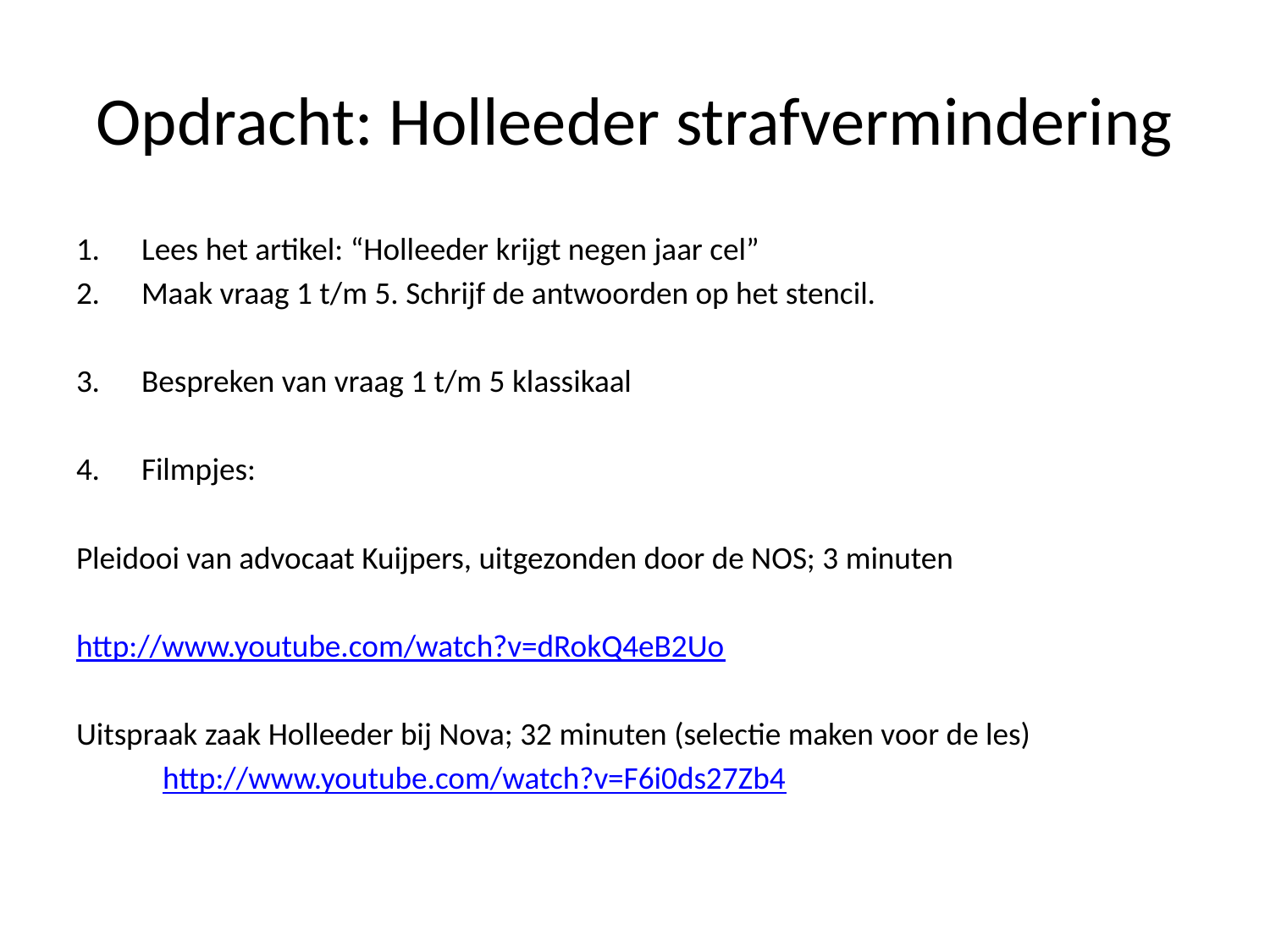

# Opdracht: Holleeder strafvermindering
Lees het artikel: “Holleeder krijgt negen jaar cel”
Maak vraag 1 t/m 5. Schrijf de antwoorden op het stencil.

Bespreken van vraag 1 t/m 5 klassikaal

Filmpjes:

Pleidooi van advocaat Kuijpers, uitgezonden door de NOS; 3 minuten

http://www.youtube.com/watch?v=dRokQ4eB2Uo

Uitspraak zaak Holleeder bij Nova; 32 minuten (selectie maken voor de les)
            http://www.youtube.com/watch?v=F6i0ds27Zb4